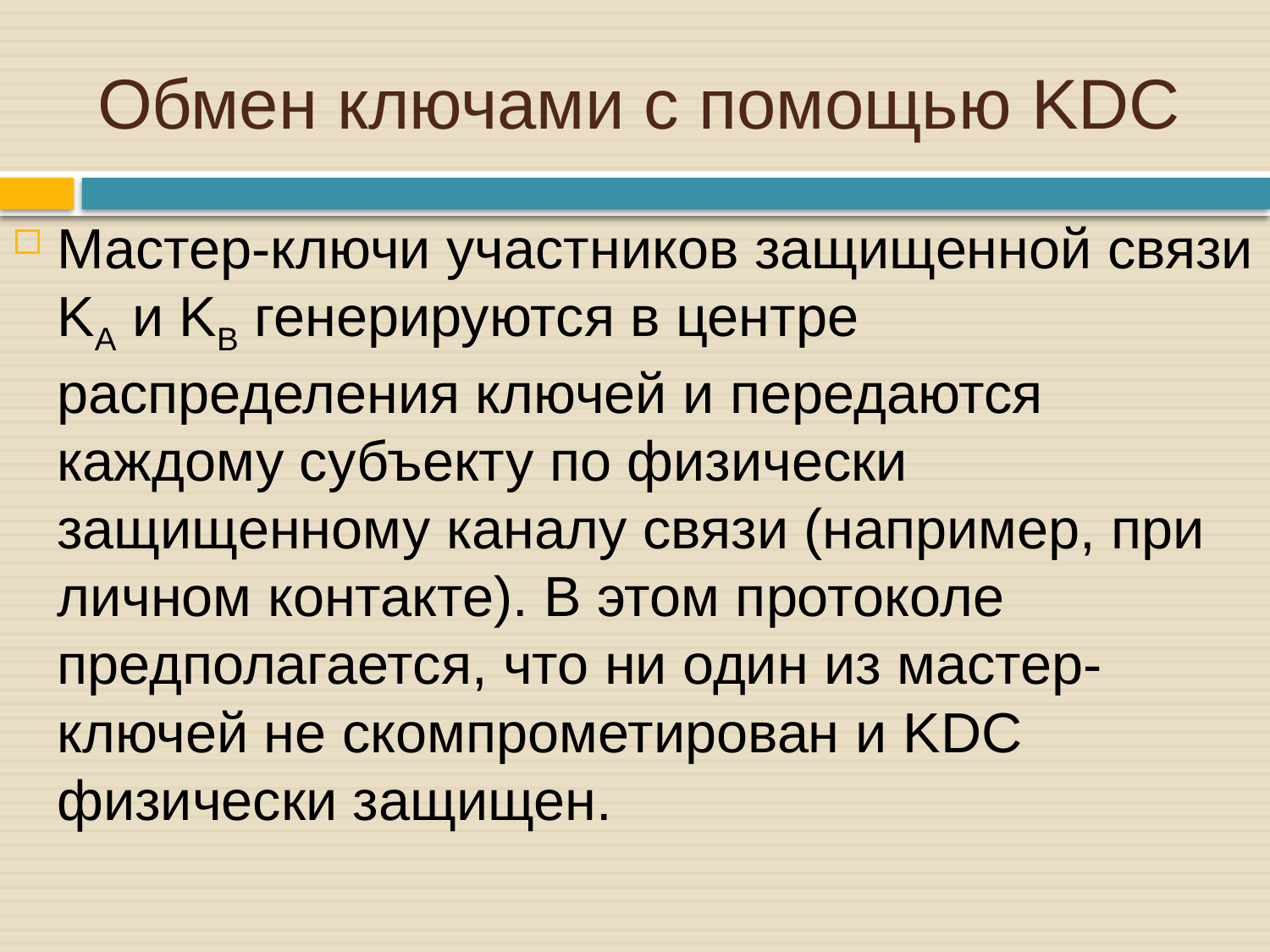

# Обмен ключами с помощью KDC
Мастер-ключи участников защищенной связи KA и KB генерируются в центре распределения ключей и передаются каждому субъекту по физически защищенному каналу связи (например, при личном контакте). В этом протоколе предполагается, что ни один из мастер-ключей не скомпрометирован и KDC физически защищен.